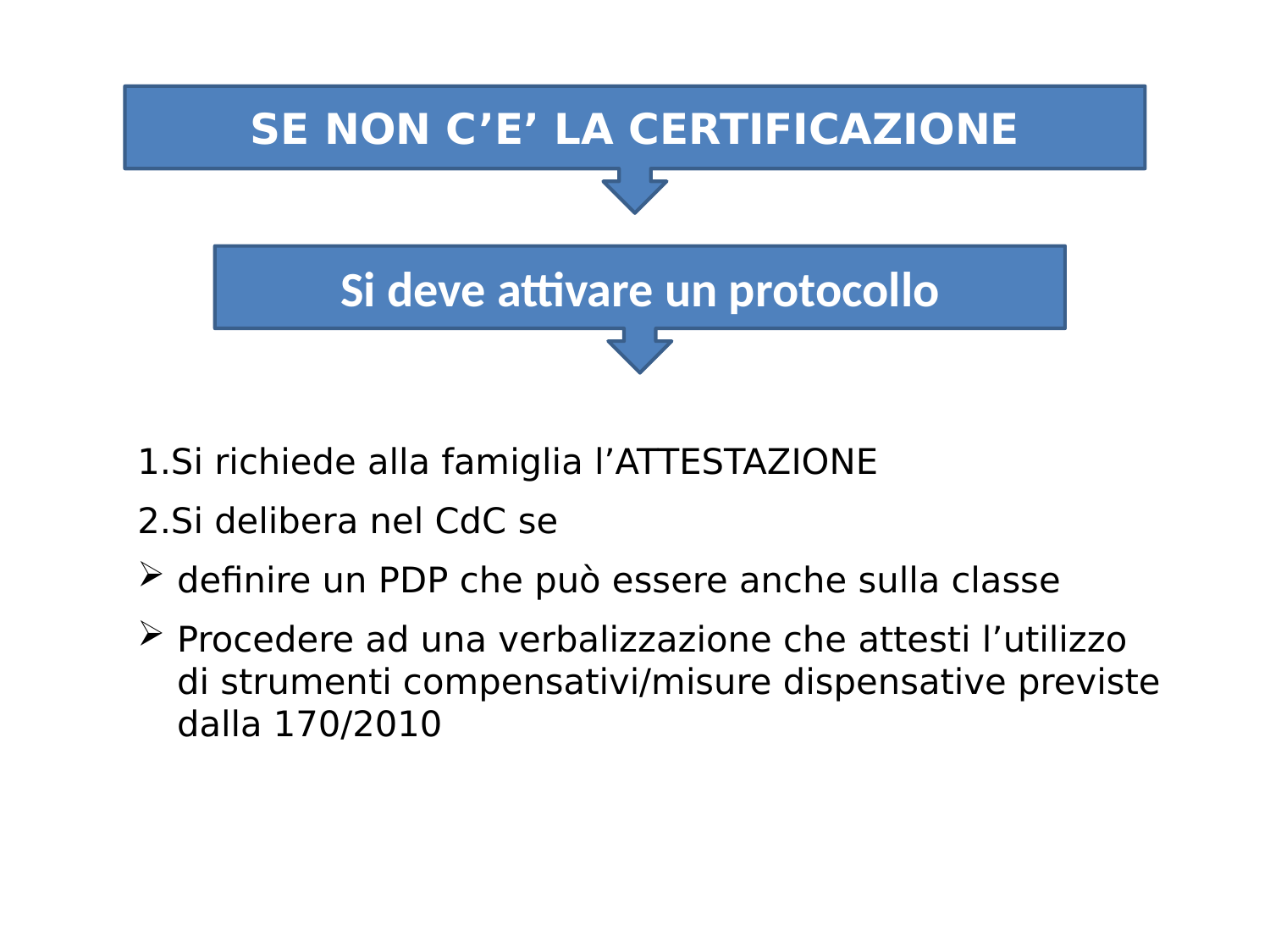

SE NON C’E’ LA CERTIFICAZIONE
Si deve attivare un protocollo

1.Si richiede alla famiglia l’ATTESTAZIONE
2.Si delibera nel CdC se
definire un PDP che può essere anche sulla classe
Procedere ad una verbalizzazione che attesti l’utilizzo di strumenti compensativi/misure dispensative previste dalla 170/2010